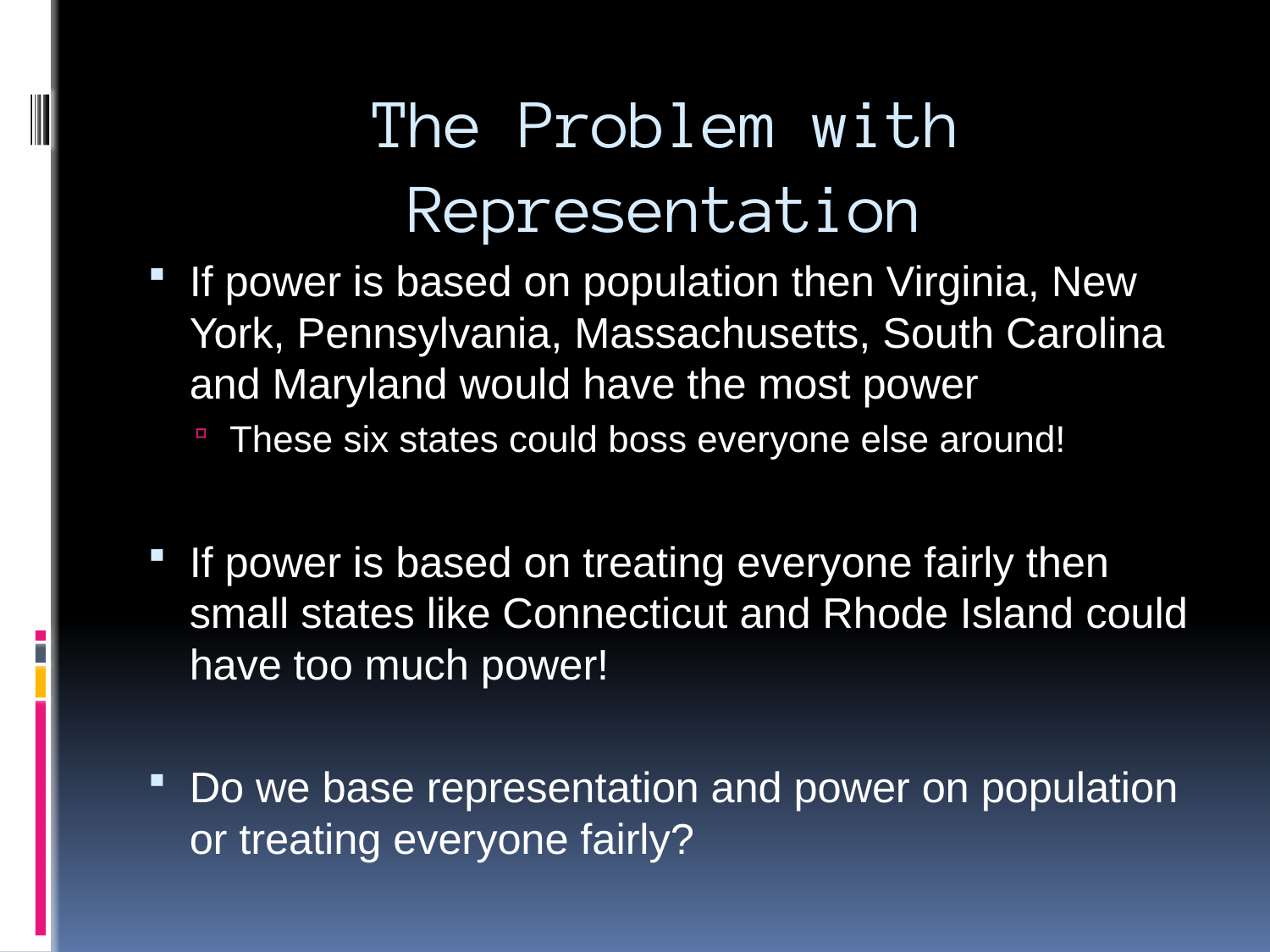

# The Problem with Representation
If power is based on population then Virginia, New York, Pennsylvania, Massachusetts, South Carolina and Maryland would have the most power
These six states could boss everyone else around!

If power is based on treating everyone fairly then small states like Connecticut and Rhode Island could have too much power!

Do we base representation and power on population or treating everyone fairly?